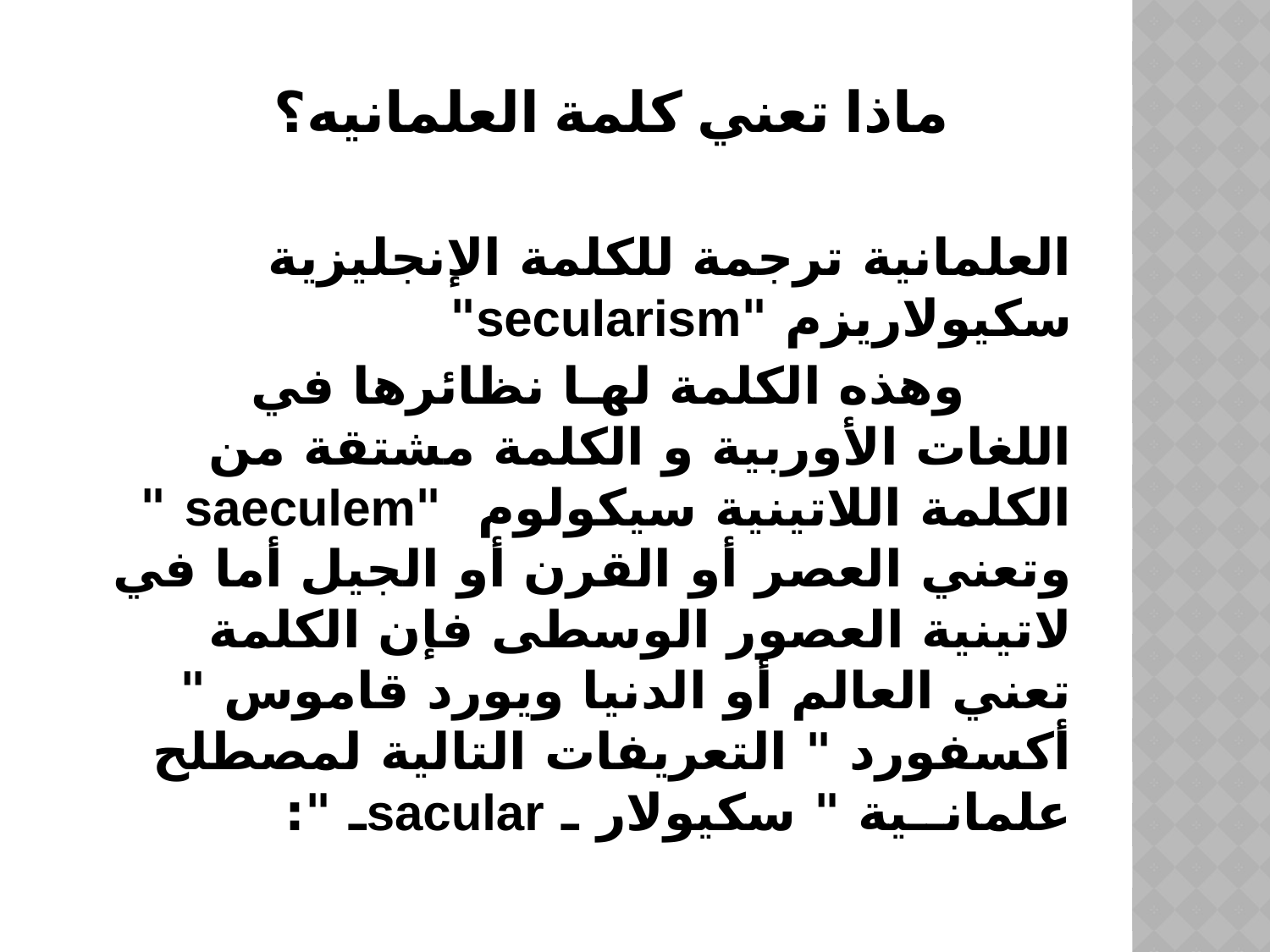

# ماذا تعني كلمة العلمانيه؟
العلمانية ترجمة للكلمة الإنجليزية  سكيولاريزم "secularism"
      وهذه الكلمة لهـا نظائرها في اللغات الأوربية و الكلمة مشتقة من الكلمة اللاتينية سيكولوم  "saeculem " وتعني العصر أو القرن أو الجيل أما في لاتينية العصور الوسطى فإن الكلمة تعني العالم أو الدنيا ويورد قاموس " أكسفورد " التعريفات التالية لمصطلح علمانــية " سكيولار ـ sacularـ ":